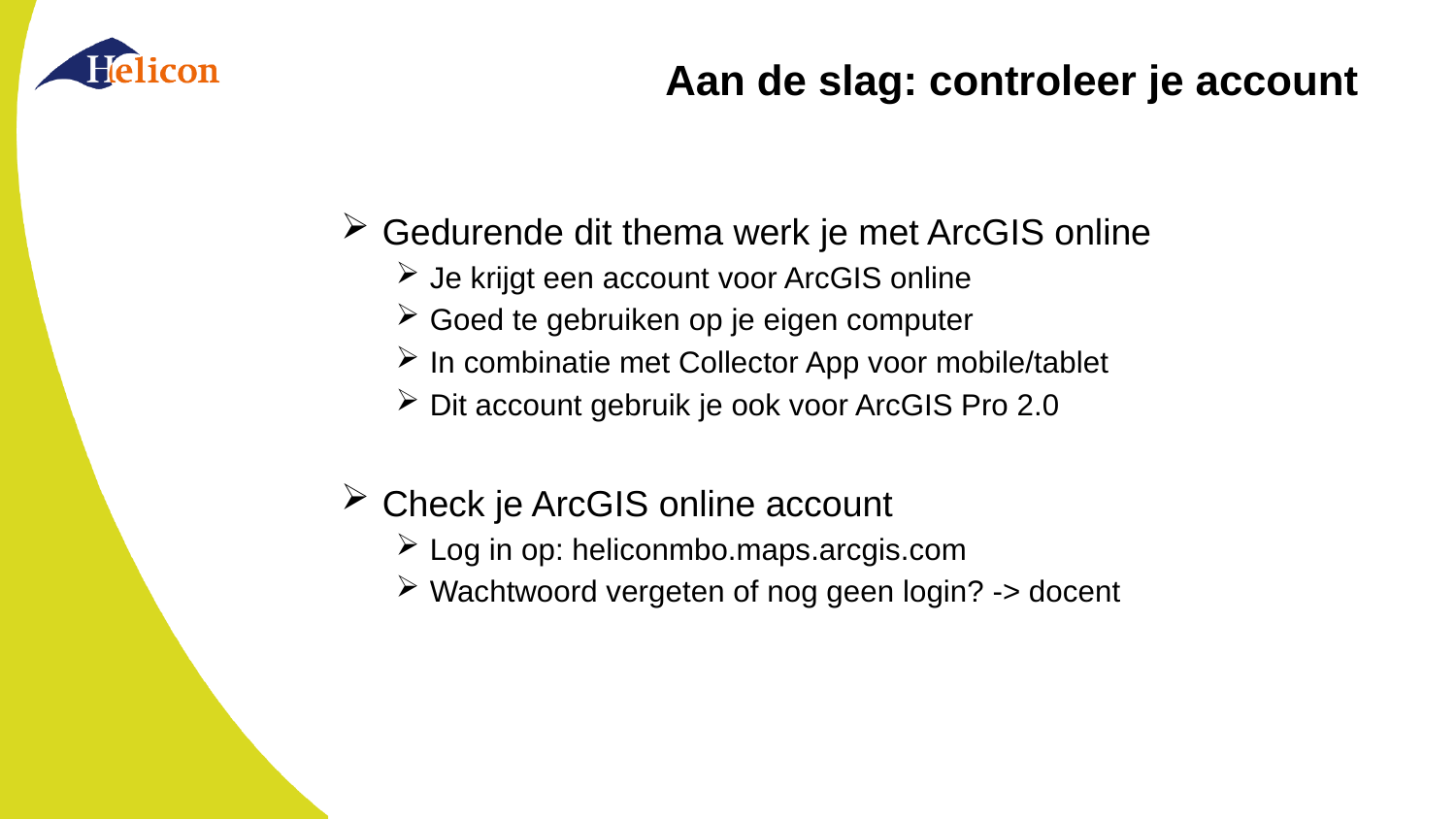

# Aan de slag: controleer je account

Gedurende dit thema werk je met ArcGIS online
Je krijgt een account voor ArcGIS online
Goed te gebruiken op je eigen computer
In combinatie met Collector App voor mobile/tablet
Dit account gebruik je ook voor ArcGIS Pro 2.0

Check je ArcGIS online account
Log in op: heliconmbo.maps.arcgis.com
Wachtwoord vergeten of nog geen login? -> docent